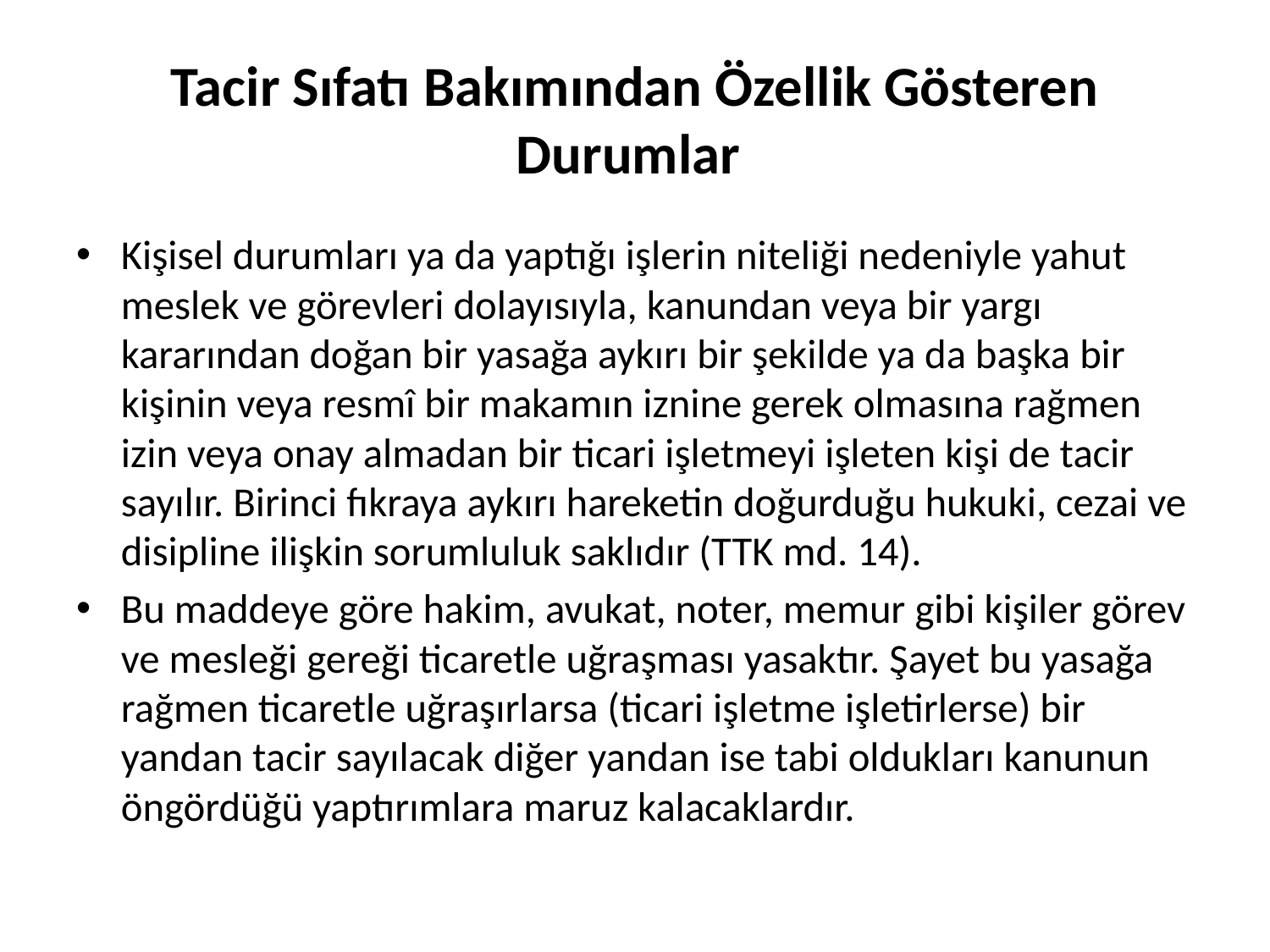

# Tacir Sıfatı Bakımından Özellik Gösteren Durumlar
Kişisel durumları ya da yaptığı işlerin niteliği nedeniyle yahut meslek ve görevleri dolayısıyla, kanundan veya bir yargı kararından doğan bir yasağa aykırı bir şekilde ya da başka bir kişinin veya resmî bir makamın iznine gerek olmasına rağmen izin veya onay almadan bir ticari işletmeyi işleten kişi de tacir sayılır. Birinci fıkraya aykırı hareketin doğurduğu hukuki, cezai ve disipline ilişkin sorumluluk saklıdır (TTK md. 14).
Bu maddeye göre hakim, avukat, noter, memur gibi kişiler görev ve mesleği gereği ticaretle uğraşması yasaktır. Şayet bu yasağa rağmen ticaretle uğraşırlarsa (ticari işletme işletirlerse) bir yandan tacir sayılacak diğer yandan ise tabi oldukları kanunun öngördüğü yaptırımlara maruz kalacaklardır.